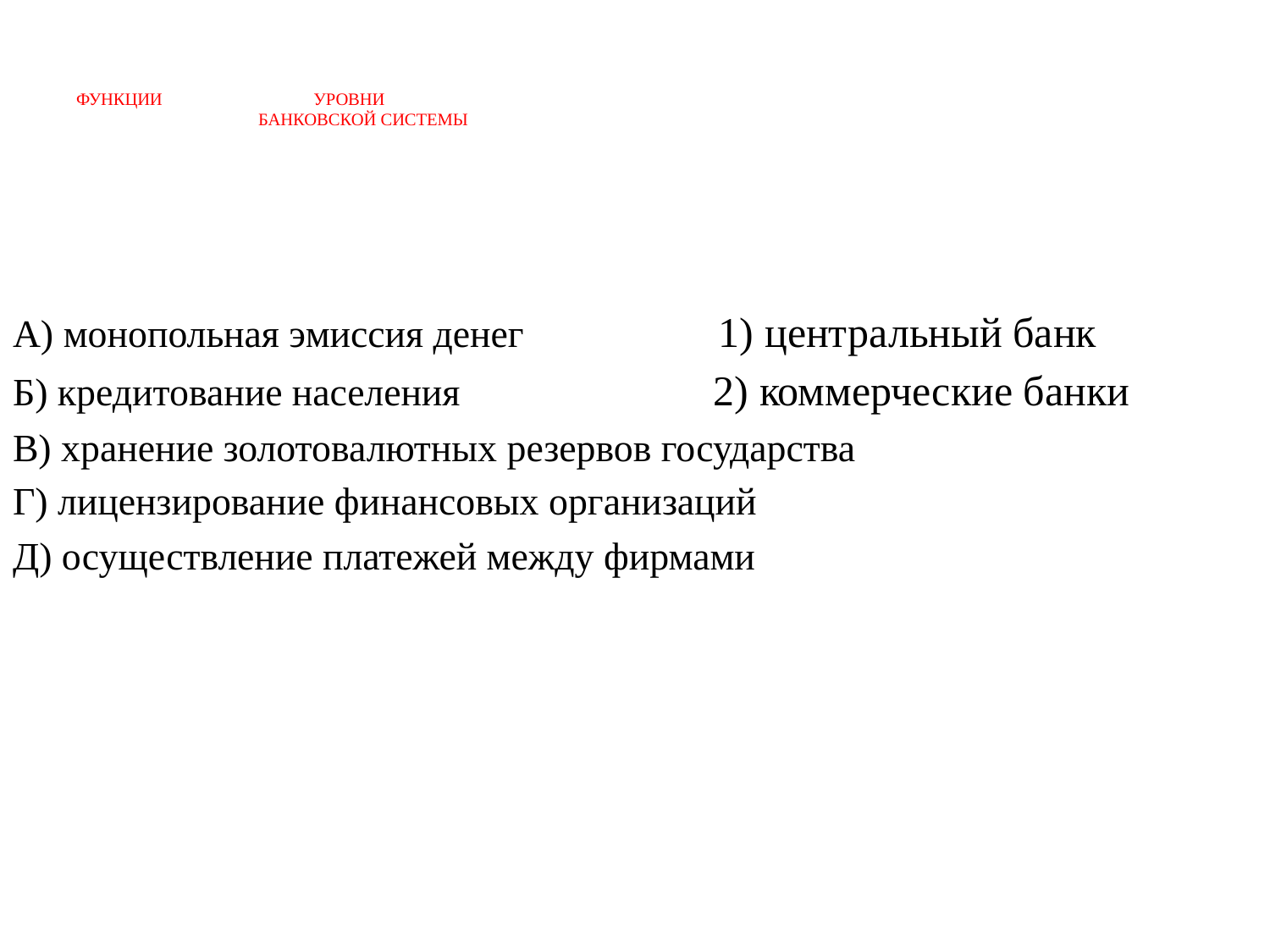

# ФУНКЦИИ                                  УРОВНИ БАНКОВСКОЙ СИСТЕМЫ

A) монопольная эмиссия денег                    1) центральный банк
Б) кредитование населения                          2) коммерческие банки
B) хранение золотовалютных резервов государства
Г) лицензирование финансовых организаций
Д) осуществление платежей между фирмами